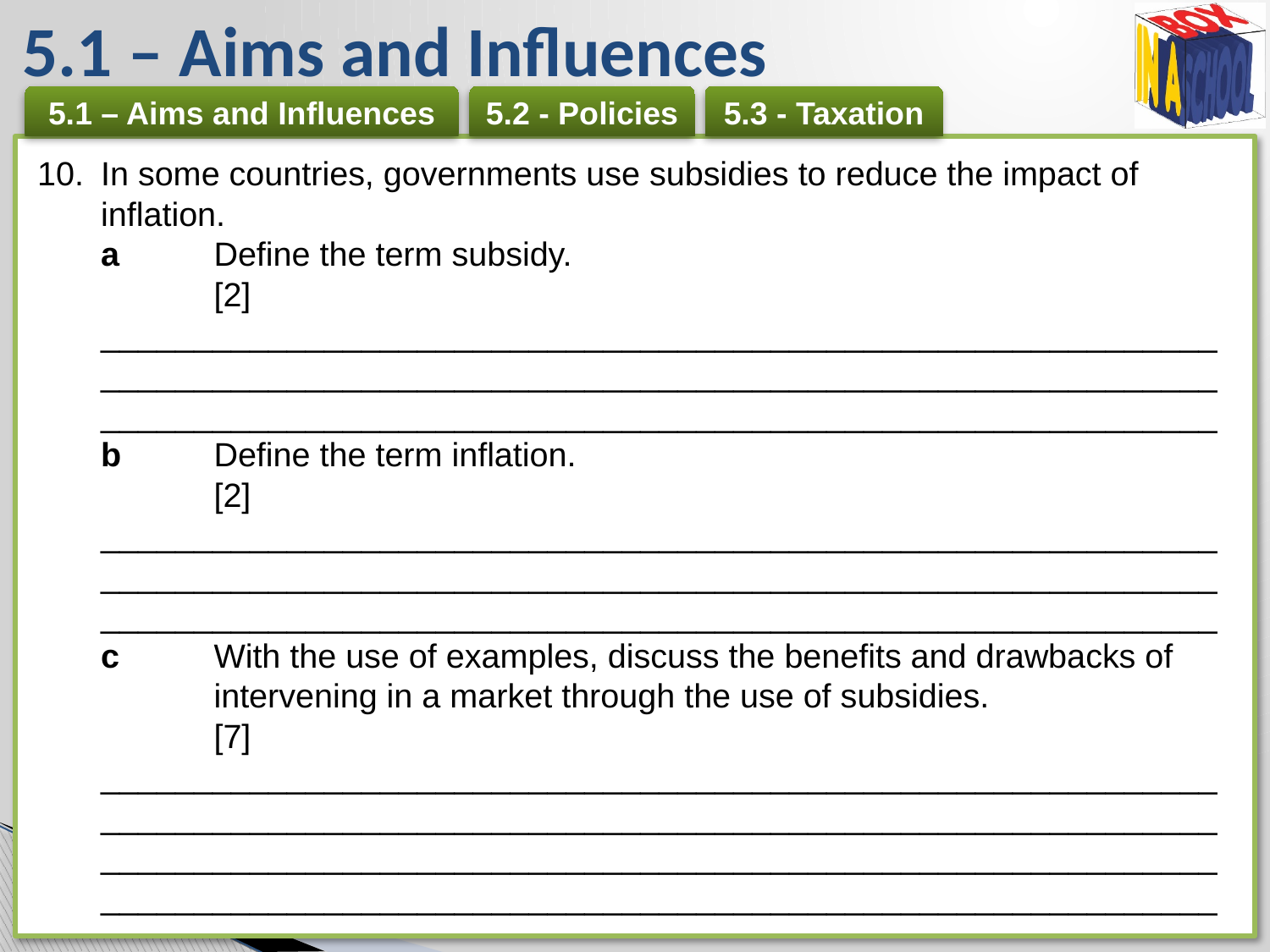

# 5.1 – Aims and Influences
In some countries, governments use subsidies to reduce the impact of inflation.
a 	Define the term subsidy. 	[2]
____________________________________________________________________________________________________________________________________________________________________________________
b 	Define the term inflation. 	[2]
____________________________________________________________________________________________________________________________________________________________________________________
c 	With the use of examples, discuss the benefits and drawbacks of 	intervening in a market through the use of subsidies. 	[7]
____________________________________________________________________________________________________________________________________________________________________________________________________________________________________________________________________________________________________________________________________________________________________________________________________________________________________